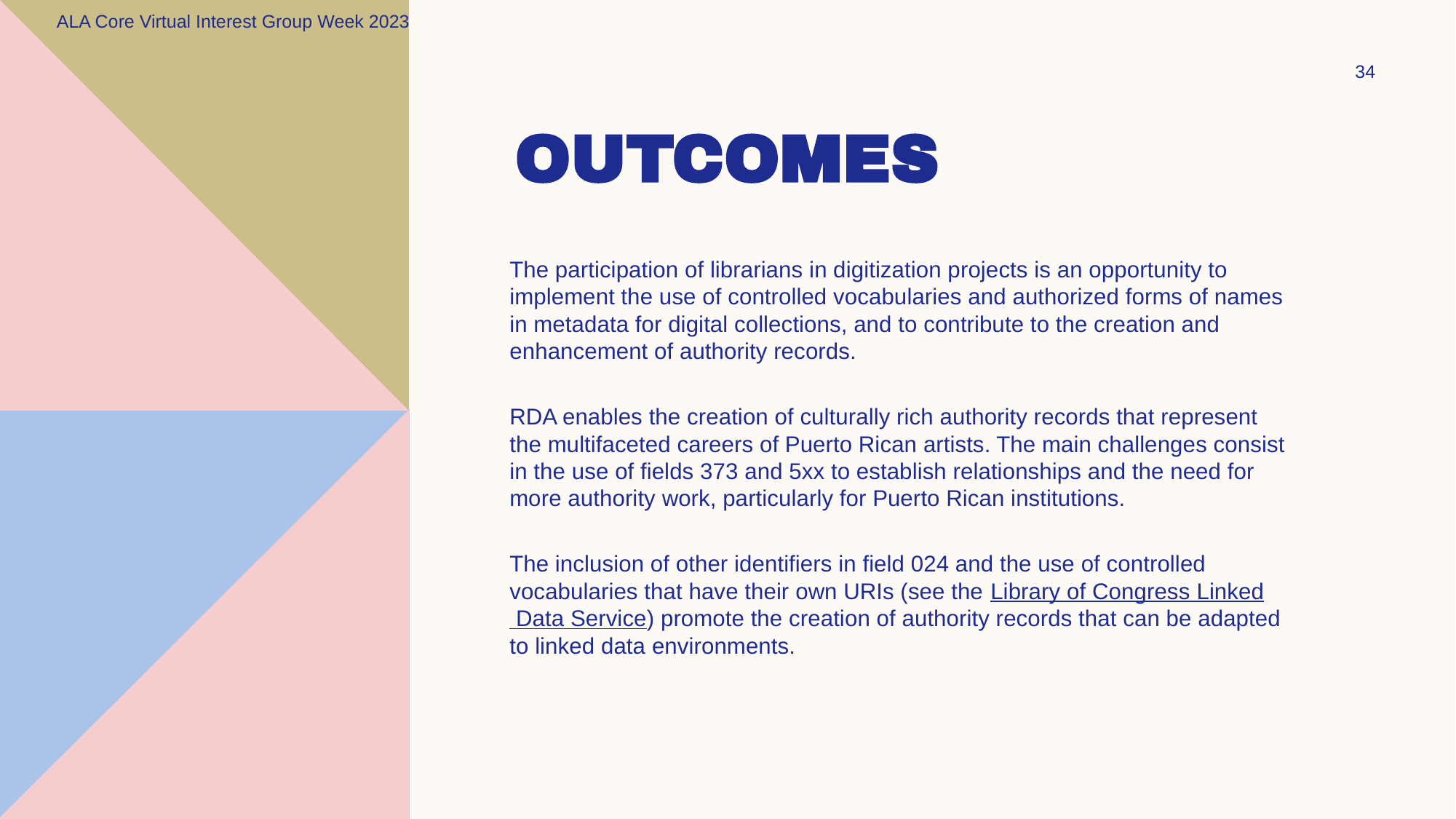

ALA Core Virtual Interest Group Week 2023
34
# outcomes
The participation of librarians in digitization projects is an opportunity to implement the use of controlled vocabularies and authorized forms of names in metadata for digital collections, and to contribute to the creation and enhancement of authority records.

RDA enables the creation of culturally rich authority records that represent the multifaceted careers of Puerto Rican artists. The main challenges consist in the use of fields 373 and 5xx to establish relationships and the need for more authority work, particularly for Puerto Rican institutions.

The inclusion of other identifiers in field 024 and the use of controlled vocabularies that have their own URIs (see the Library of Congress Linked Data Service) promote the creation of authority records that can be adapted to linked data environments.